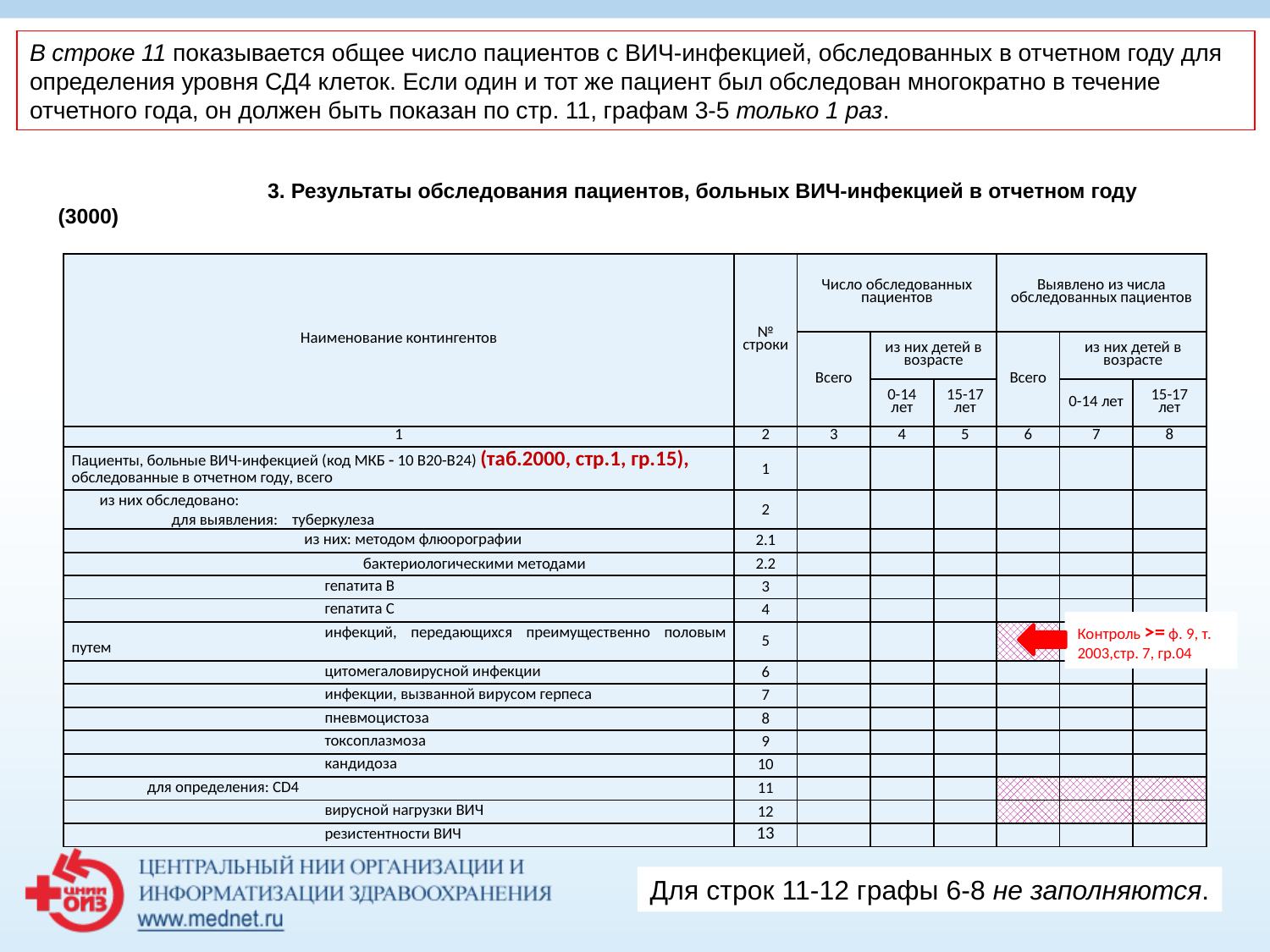

В строке 11 показывается общее число пациентов с ВИЧ-инфекцией, обследованных в отчетном году для определения уровня СД4 клеток. Если один и тот же пациент был обследован многократно в течение отчетного года, он должен быть показан по стр. 11, графам 3-5 только 1 раз.
															                                        Код по ОКЕИ: человек − 792

# 3. Результаты обследования пациентов, больных ВИЧ-инфекцией в отчетном году (3000)
| Наименование контингентов | № строки | Число обследованных пациентов |  |  | Выявлено из числа обследованных пациентов |  |  |
| --- | --- | --- | --- | --- | --- | --- | --- |
|  |  | Всего | из них детей в возрасте |  | Всего | из них детей в возрасте |  |
|  |  |  | 0-14 лет | 15-17 лет |  | 0-14 лет | 15-17 лет |
| 1 | 2 | 3 | 4 | 5 | 6 | 7 | 8 |
| Пациенты, больные ВИЧ-инфекцией (код МКБ − 10 В20-В24) (таб.2000, стр.1, гр.15), обследованные в отчетном году, всего | 1 |  |  |  |  |  |  |
| из них обследовано: для выявления: туберкулеза | 2 |  |  |  |  |  |  |
| из них: методом флюорографии | 2.1 |  |  |  |  |  |  |
| бактериологическими методами | 2.2 |  |  |  |  |  |  |
| гепатита В | 3 |  |  |  |  |  |  |
| гепатита С | 4 |  |  |  |  |  |  |
| инфекций, передающихся преимущественно половым путем | 5 |  |  |  |  |  |  |
| цитомегаловирусной инфекции | 6 |  |  |  |  |  |  |
| инфекции, вызванной вирусом герпеса | 7 |  |  |  |  |  |  |
| пневмоцистоза | 8 |  |  |  |  |  |  |
| токсоплазмоза | 9 |  |  |  |  |  |  |
| кандидоза | 10 |  |  |  |  |  |  |
| для определения: CD4 | 11 |  |  |  |  |  |  |
| вирусной нагрузки ВИЧ | 12 |  |  |  |  |  |  |
| резистентности ВИЧ | 13 |  |  |  |  |  |  |
Контроль >= ф. 9, т. 2003,стр. 7, гр.04

Для строк 11-12 графы 6-8 не заполняются.